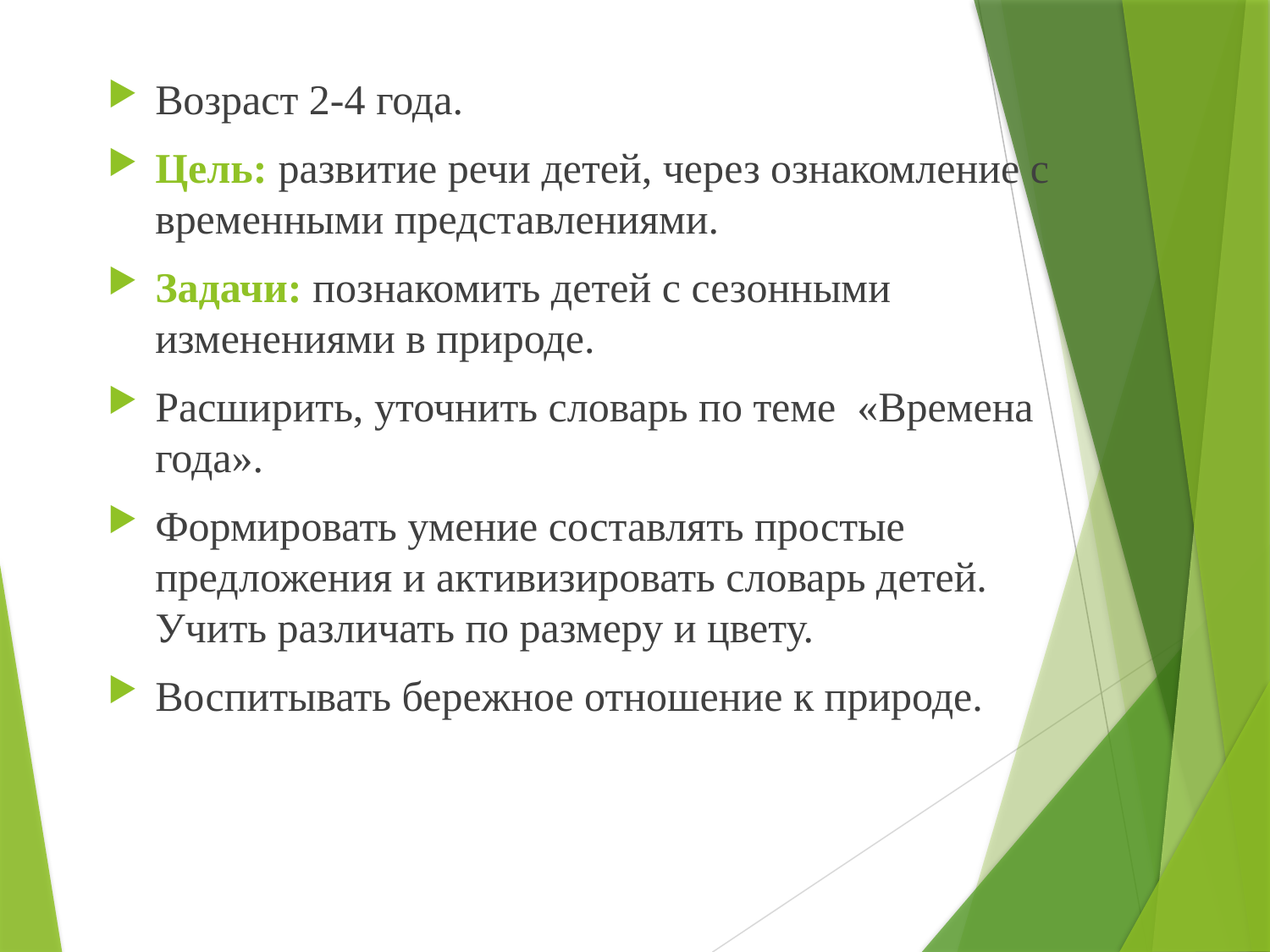

Возраст 2-4 года.
Цель: развитие речи детей, через ознакомление с временными представлениями.
Задачи: познакомить детей с сезонными изменениями в природе.
Расширить, уточнить словарь по теме  «Времена года».
Формировать умение составлять простые предложения и активизировать словарь детей. Учить различать по размеру и цвету.
Воспитывать бережное отношение к природе.